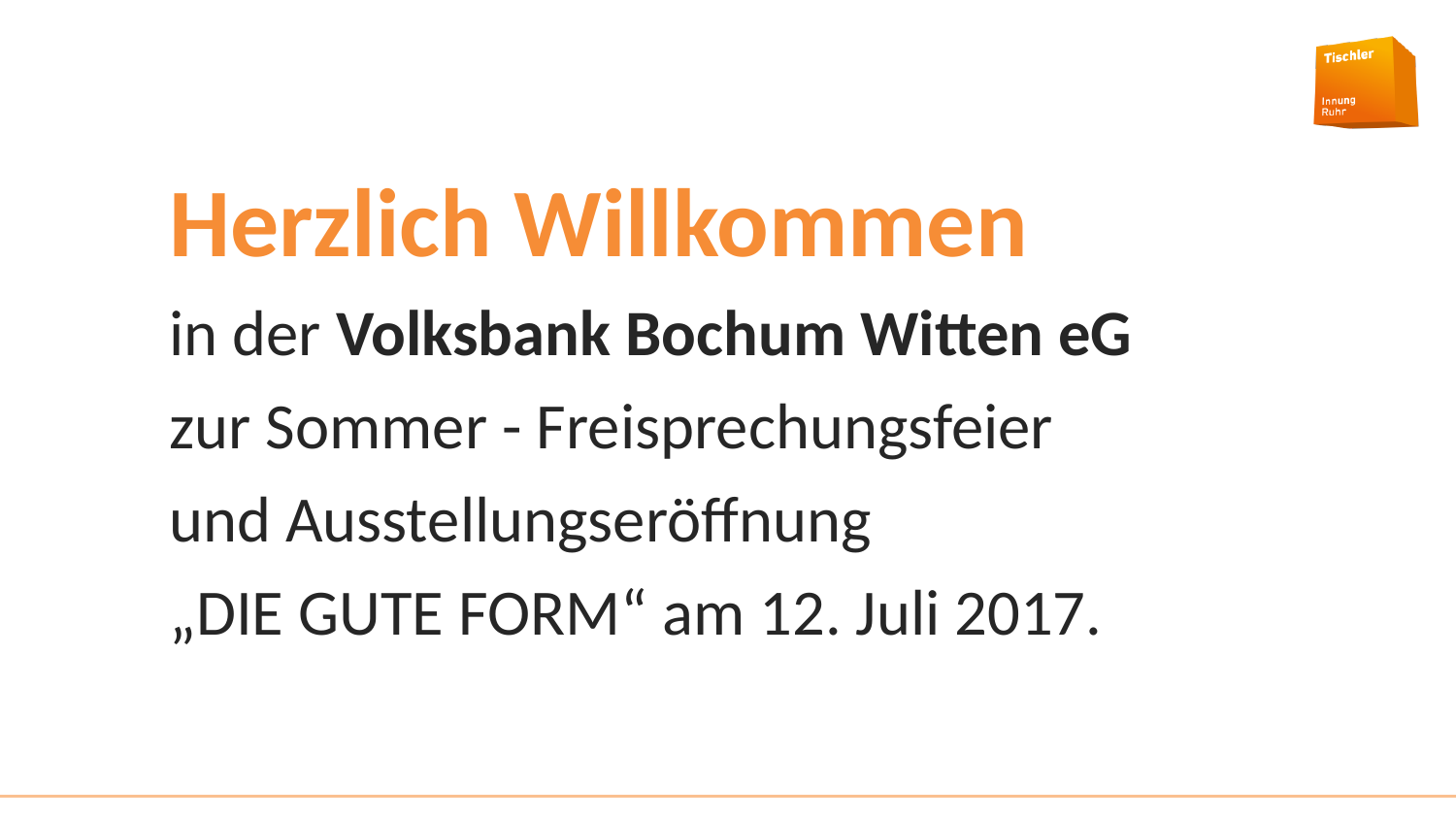

# Herzlich Willkommen in der Volksbank Bochum Witten eG zur Sommer - Freisprechungsfeier und Ausstellungseröffnung „DIE GUTE FORM“ am 12. Juli 2017.